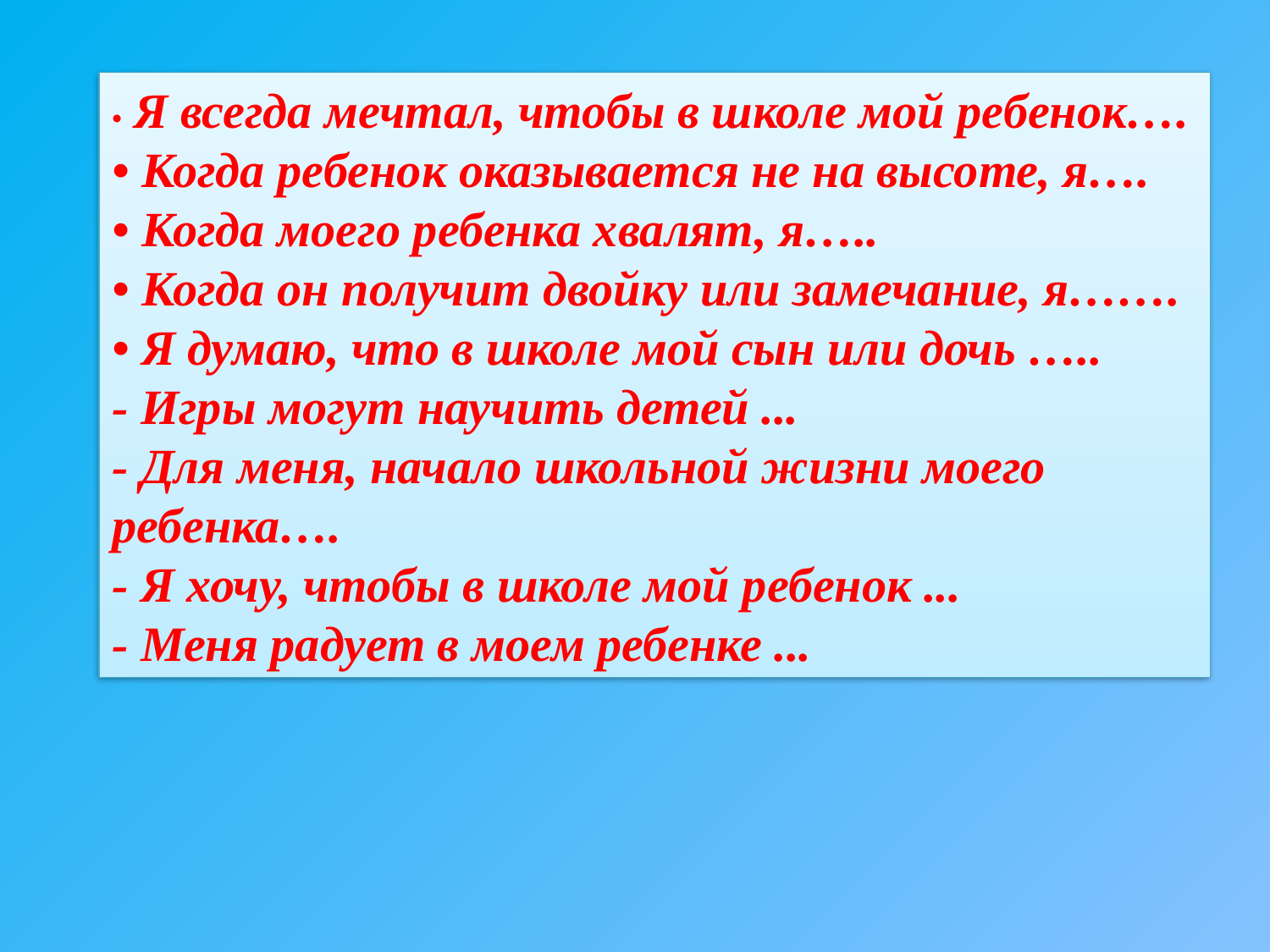

• Я всегда мечтал, чтобы в школе мой ребенок….
• Когда ребенок оказывается не на высоте, я….
• Когда моего ребенка хвалят, я…..
• Когда он получит двойку или замечание, я…….
• Я думаю, что в школе мой сын или дочь …..
- Игры могут научить детей ...
- Для меня, начало школьной жизни моего ребенка….
- Я хочу, чтобы в школе мой ребенок ...
- Меня радует в моем ребенке ...